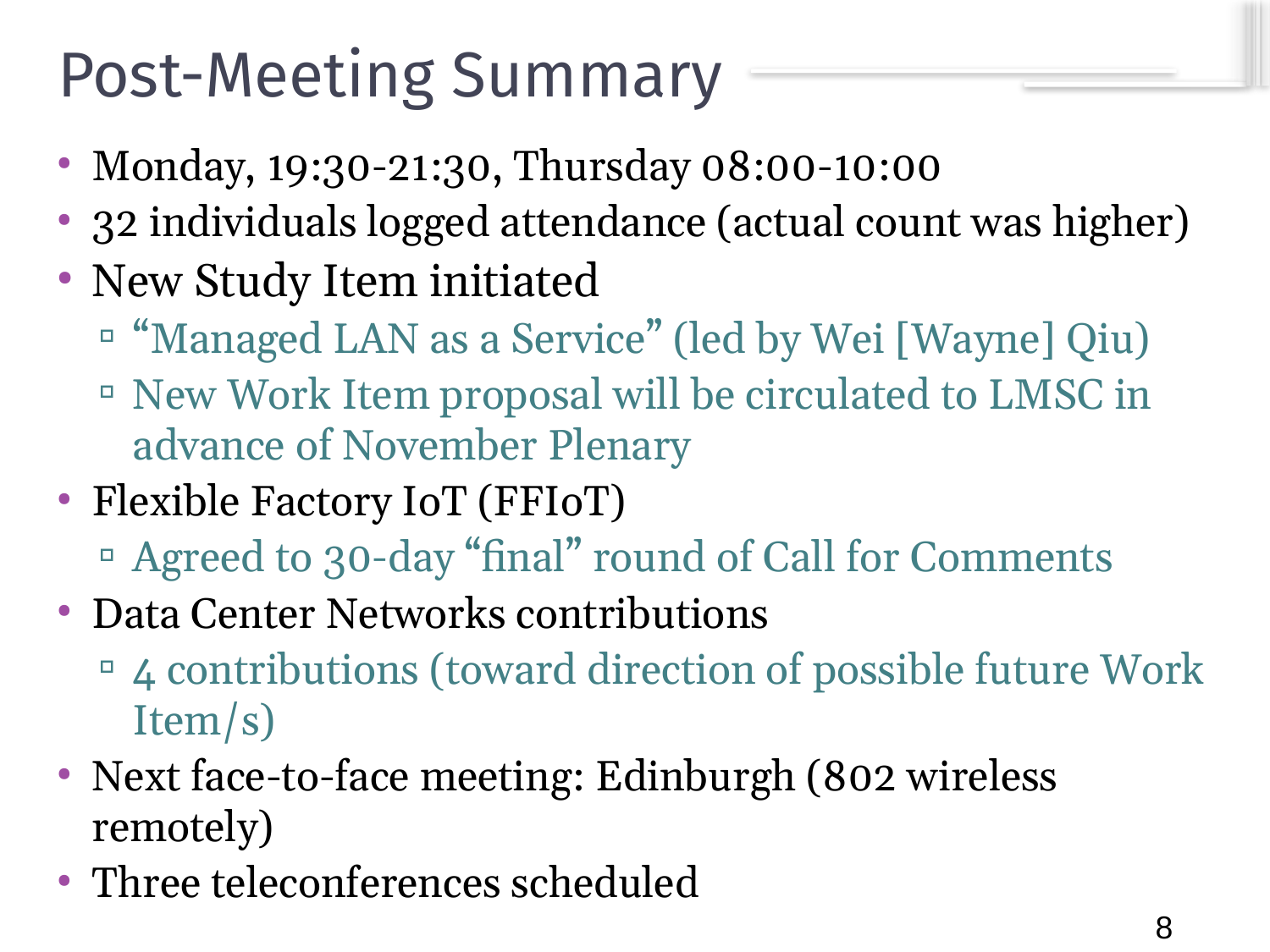

8
# Post-Meeting Summary
Monday, 19:30-21:30, Thursday 08:00-10:00
32 individuals logged attendance (actual count was higher)
New Study Item initiated
“Managed LAN as a Service” (led by Wei [Wayne] Qiu)
New Work Item proposal will be circulated to LMSC in advance of November Plenary
Flexible Factory IoT (FFIoT)
Agreed to 30-day “final” round of Call for Comments
Data Center Networks contributions
4 contributions (toward direction of possible future Work Item/s)
Next face-to-face meeting: Edinburgh (802 wireless remotely)
Three teleconferences scheduled